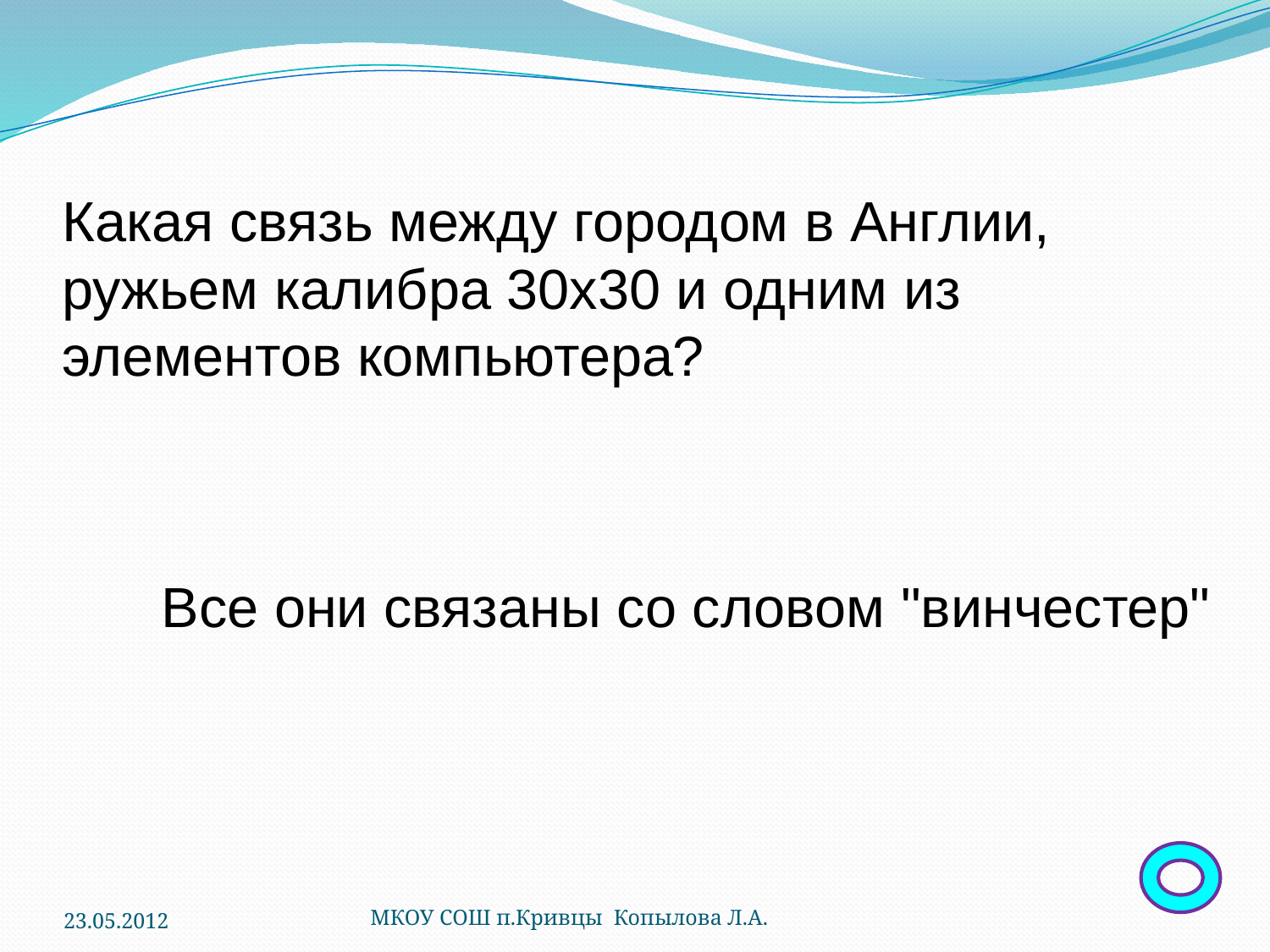

Какая связь между городом в Англии, ружьем калибра 30х30 и одним из элементов компьютера?
Все они связаны со словом "винчестер"

23.05.2012
МКОУ СОШ п.Кривцы  Копылова Л.А.